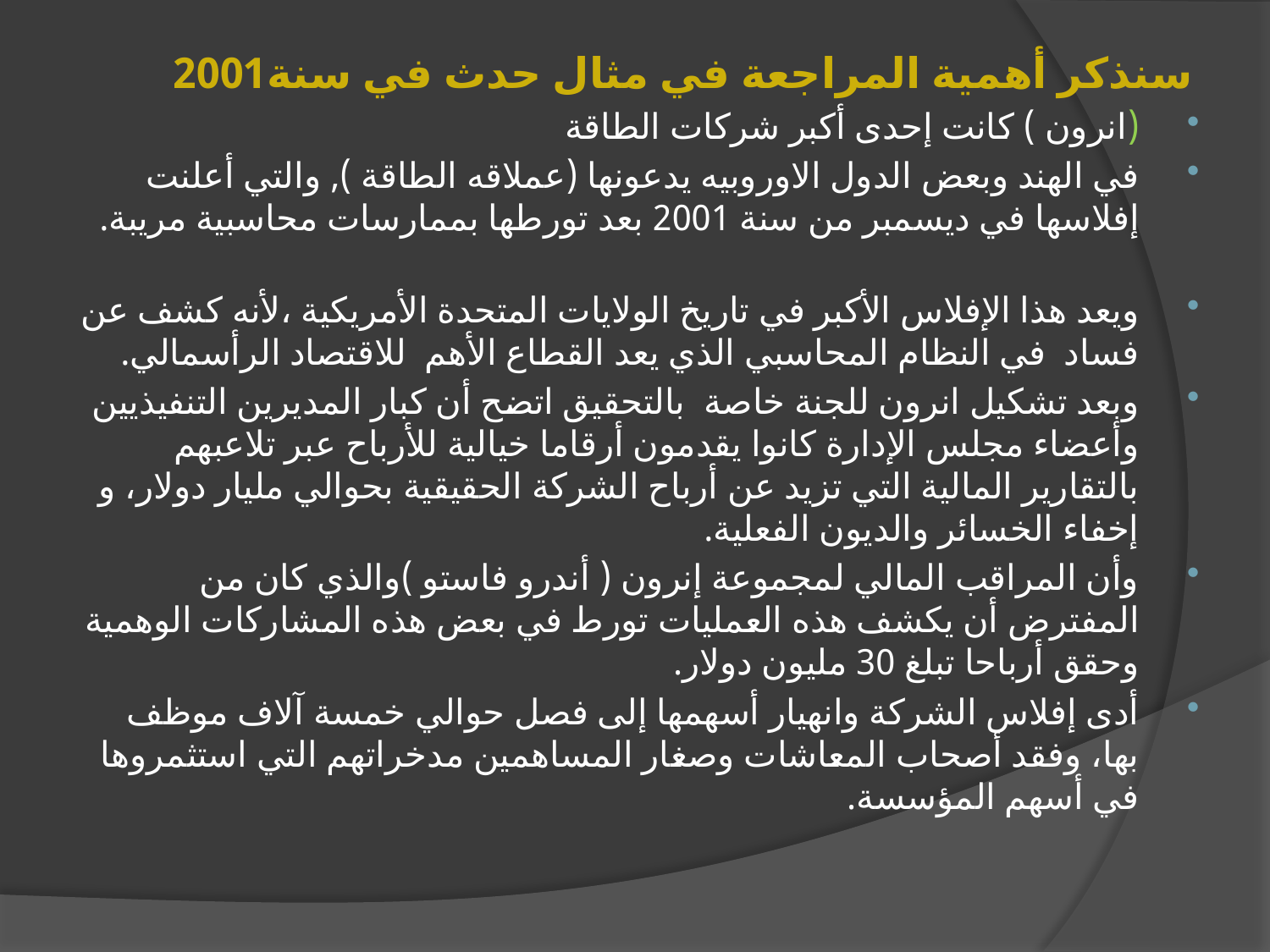

سنذكر أهمية المراجعة في مثال حدث في سنة2001
(انرون ) كانت إحدى أكبر شركات الطاقة
في الهند وبعض الدول الاوروبيه يدعونها (عملاقه الطاقة ), والتي أعلنت إفلاسها في ديسمبر من سنة 2001 بعد تورطها بممارسات محاسبية مريبة.
ويعد هذا الإفلاس الأكبر في تاريخ الولايات المتحدة الأمريكية ،لأنه كشف عن فساد  في النظام المحاسبي الذي يعد القطاع الأهم  للاقتصاد الرأسمالي.
وبعد تشكيل انرون للجنة خاصة  بالتحقيق اتضح أن كبار المديرين التنفيذيين وأعضاء مجلس الإدارة كانوا يقدمون أرقاما خيالية للأرباح عبر تلاعبهم بالتقارير المالية التي تزيد عن أرباح الشركة الحقيقية بحوالي مليار دولار، و إخفاء الخسائر والديون الفعلية.
وأن المراقب المالي لمجموعة إنرون ( أندرو فاستو )والذي كان من المفترض أن يكشف هذه العمليات تورط في بعض هذه المشاركات الوهمية وحقق أرباحا تبلغ 30 مليون دولار.
أدى إفلاس الشركة وانهيار أسهمها إلى فصل حوالي خمسة آلاف موظف بها، وفقد أصحاب المعاشات وصغار المساهمين مدخراتهم التي استثمروها في أسهم المؤسسة.